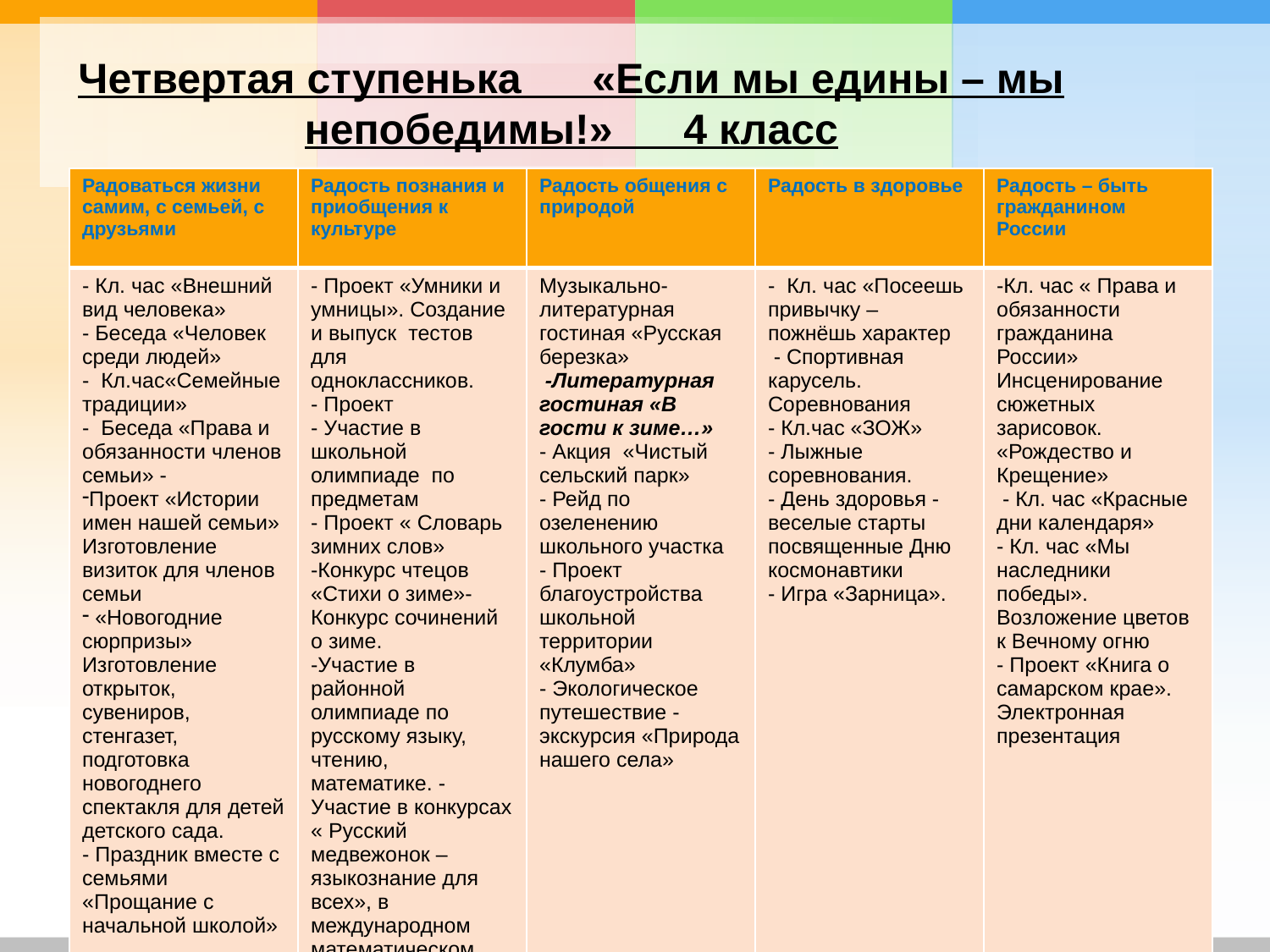

# Четвертая ступенька      «Если мы едины – мы непобедимы!»      4 класс
| Радоваться жизни самим, с семьей, с друзьями | Радость познания и приобщения к культуре | Радость общения с природой | Радость в здоровье | Радость – быть гражданином России |
| --- | --- | --- | --- | --- |
| - Кл. час «Внешний вид человека» - Беседа «Человек среди людей» - Кл.час«Семейные традиции» - Беседа «Права и обязанности членов семьи» - Проект «Истории имен нашей семьи» Изготовление визиток для членов семьи «Новогодние сюрпризы» Изготовление открыток, сувениров, стенгазет, подготовка новогоднего спектакля для детей детского сада. - Праздник вместе с семьями «Прощание с начальной школой» | - Проект «Умники и умницы». Создание и выпуск тестов для одноклассников. - Проект - Участие в школьной олимпиаде по предметам - Проект « Словарь зимних слов» -Конкурс чтецов «Стихи о зиме»- Конкурс сочинений о зиме. -Участие в районной олимпиаде по русскому языку, чтению, математике. - Участие в конкурсах « Русский медвежонок – языкознание для всех», в международном математическом конкурсе – игре «Кенгуру» | Музыкально-литературная гостиная «Русская березка» -Литературная гостиная «В гости к зиме…» - Акция «Чистый сельский парк» - Рейд по озеленению школьного участка - Проект благоустройства школьной территории «Клумба» - Экологическое путешествие - экскурсия «Природа нашего села» | - Кл. час «Посеешь привычку – пожнёшь характер - Спортивная карусель. Соревнования - Кл.час «ЗОЖ» - Лыжные соревнования. - День здоровья - веселые старты посвященные Дню космонавтики - Игра «Зарница». | -Кл. час « Права и обязанности гражданина России» Инсценирование сюжетных зарисовок. «Рождество и Крещение» - Кл. час «Красные дни календаря» - Кл. час «Мы наследники победы». Возложение цветов к Вечному огню - Проект «Книга о самарском крае». Электронная презентация |